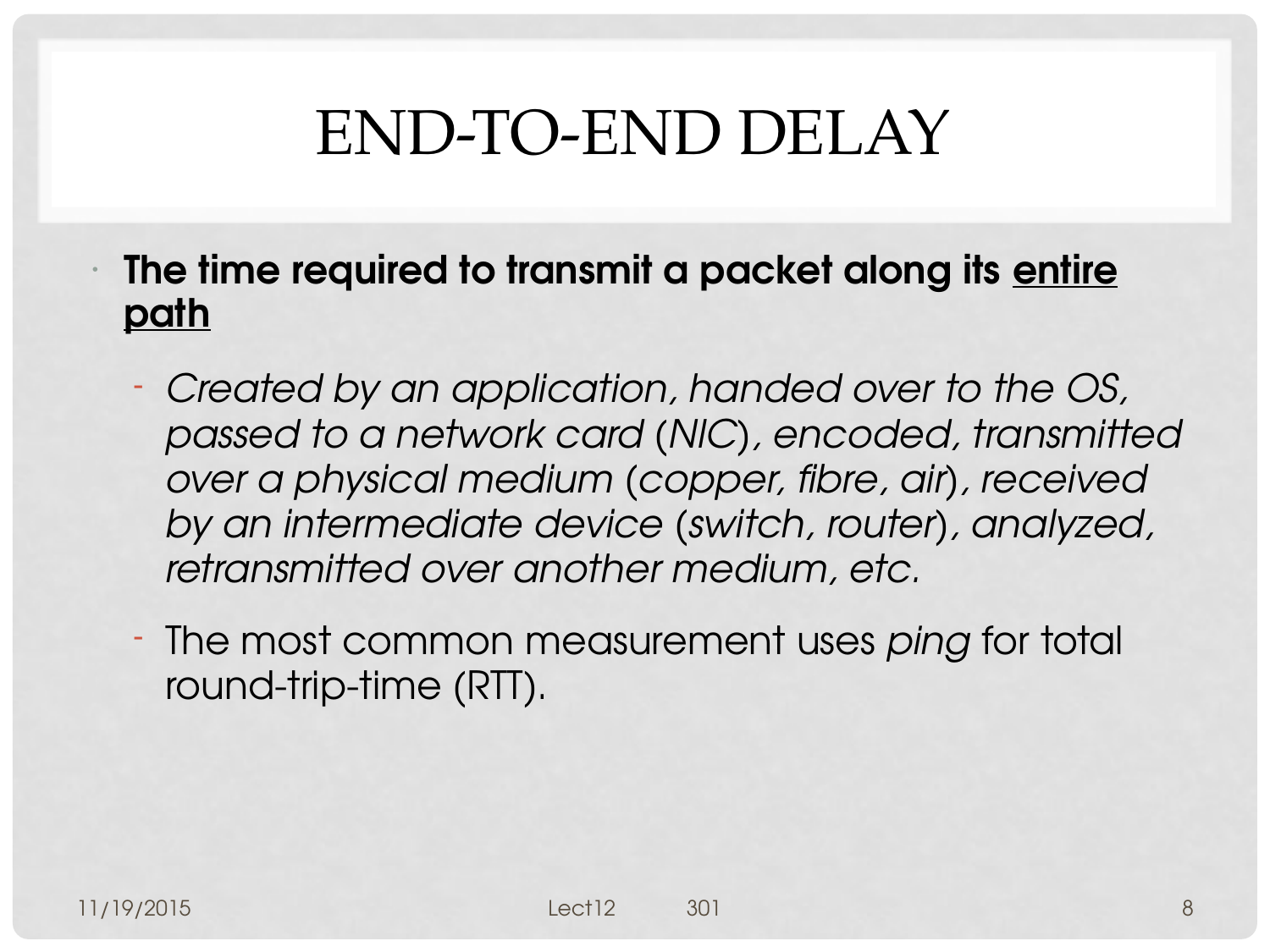

# End-to-end Delay
The time required to transmit a packet along its entire path
Created by an application, handed over to the OS, passed to a network card (NIC), encoded, transmitted over a physical medium (copper, fibre, air), received by an intermediate device (switch, router), analyzed, retransmitted over another medium, etc.
The most common measurement uses ping for total round-trip-time (RTT).

11/19/2015
Lect12            301
8